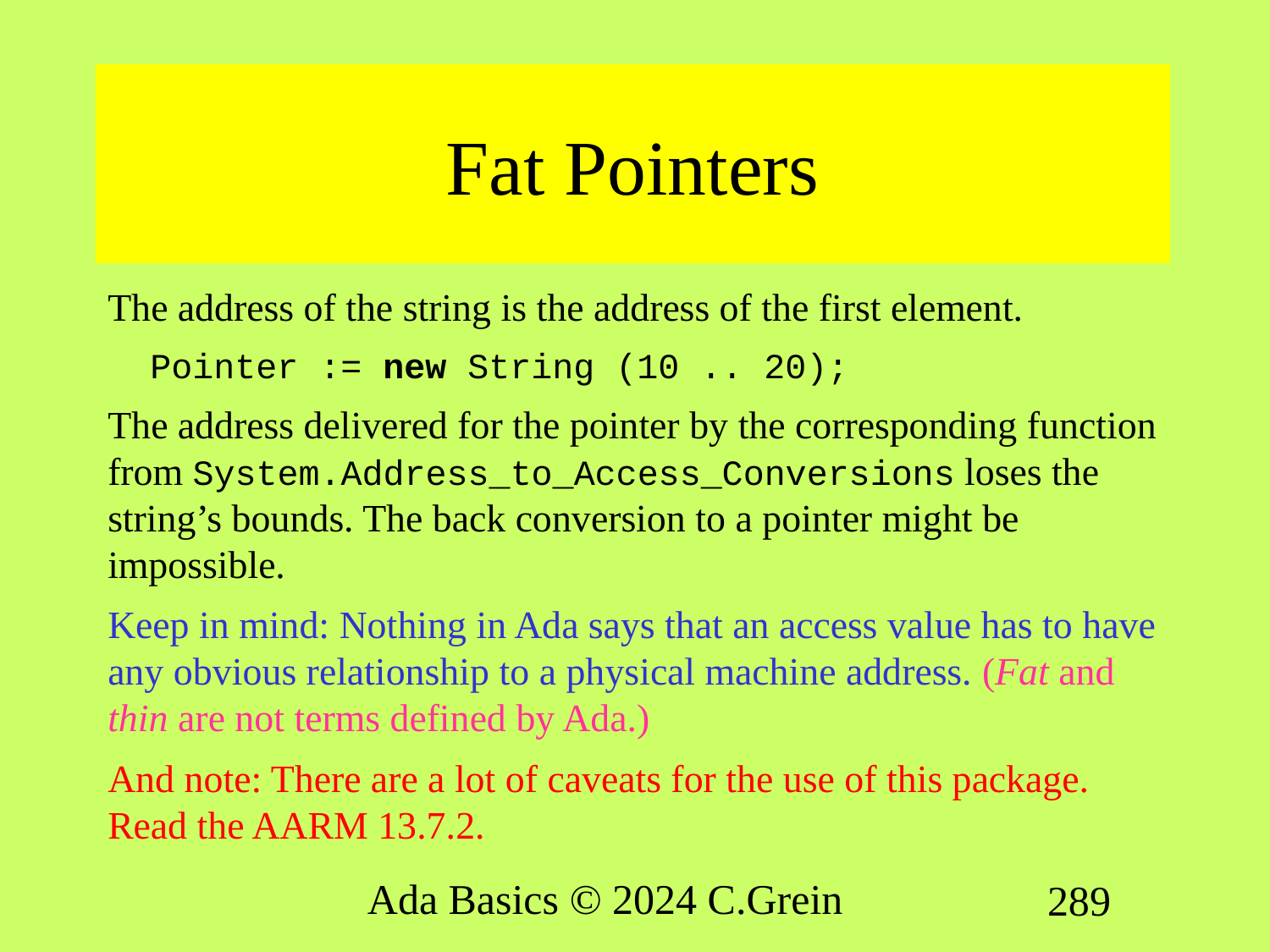

# Fat Pointers
The address of the string is the address of the first element.
  Pointer := new String (10 .. 20);
The address delivered for the pointer by the corresponding function from System.Address_to_Access_Conversions loses the string’s bounds. The back conversion to a pointer might be impossible.
Keep in mind: Nothing in Ada says that an access value has to have any obvious relationship to a physical machine address. (Fat and thin are not terms defined by Ada.)
And note: There are a lot of caveats for the use of this package. Read the AARM 13.7.2.
Ada Basics © 2024 C.Grein
289